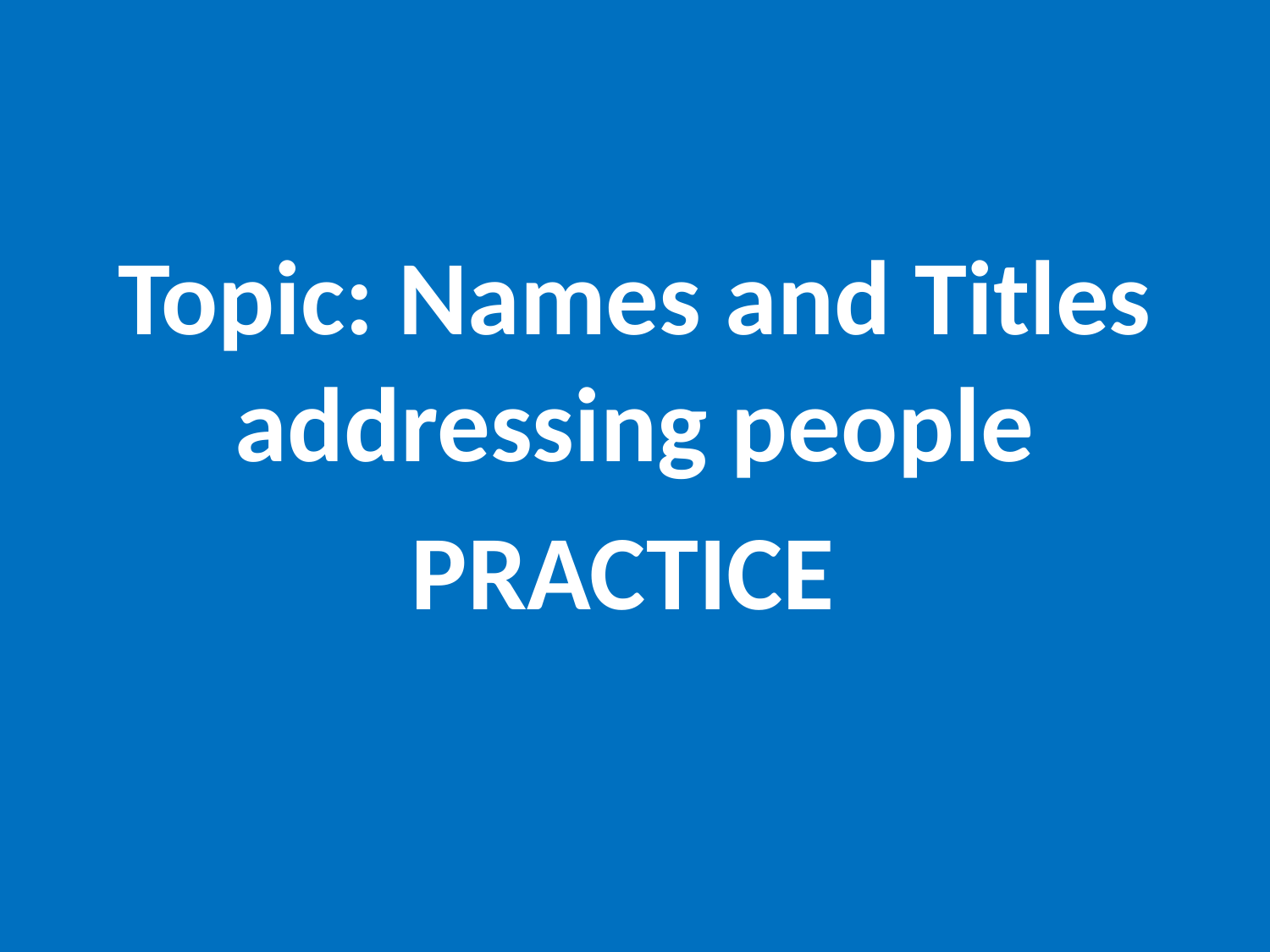

Topic: Names and Titles addressing people
PRACTICE

#